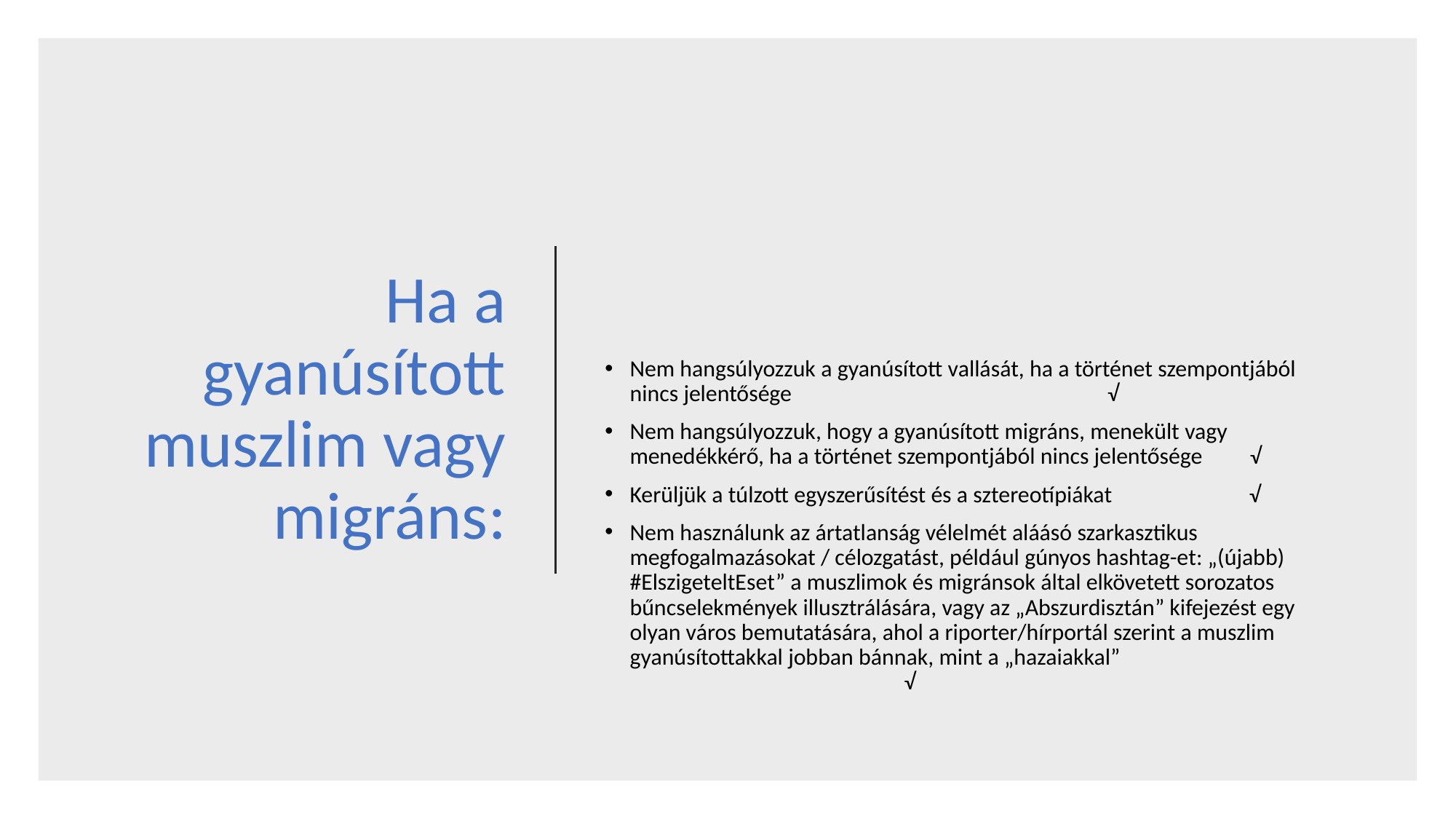

# Ha a gyanúsított muszlim vagy migráns:

Nem hangsúlyozzuk a gyanúsított vallását, ha a történet szempontjából nincs jelentősége                                                            √
Nem hangsúlyozzuk, hogy a gyanúsított migráns, menekült vagy menedékkérő, ha a történet szempontjából nincs jelentősége         √
Kerüljük a túlzott egyszerűsítést és a sztereotípiákat                          √
Nem használunk az ártatlanság vélelmét aláásó szarkasztikus megfogalmazásokat / célozgatást, például gúnyos hashtag-et: „(újabb) #ElszigeteltEset” a muszlimok és migránsok által elkövetett sorozatos bűncselekmények illusztrálására, vagy az „Abszurdisztán” kifejezést egy olyan város bemutatására, ahol a riporter/hírportál szerint a muszlim gyanúsítottakkal jobban bánnak, mint a „hazaiakkal”                                                                                               √